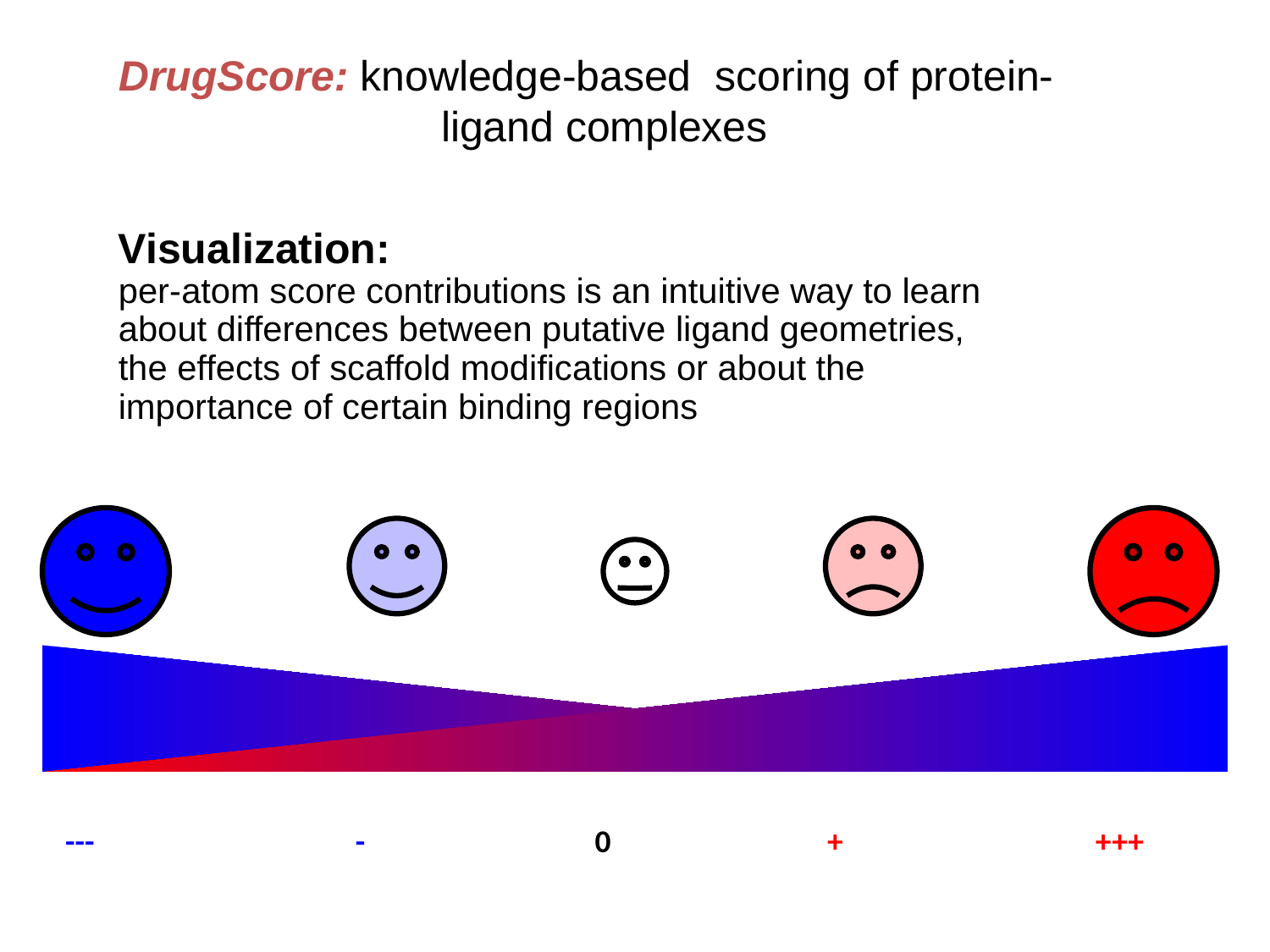

DrugScore: knowledge-based  scoring of protein-			ligand complexes

Visualization:
per-atom score contributions is an intuitive way to learn
about differences between putative ligand geometries,
the effects of scaffold modifications or about the
importance of certain binding regions

---		     -		   0		+		  +++